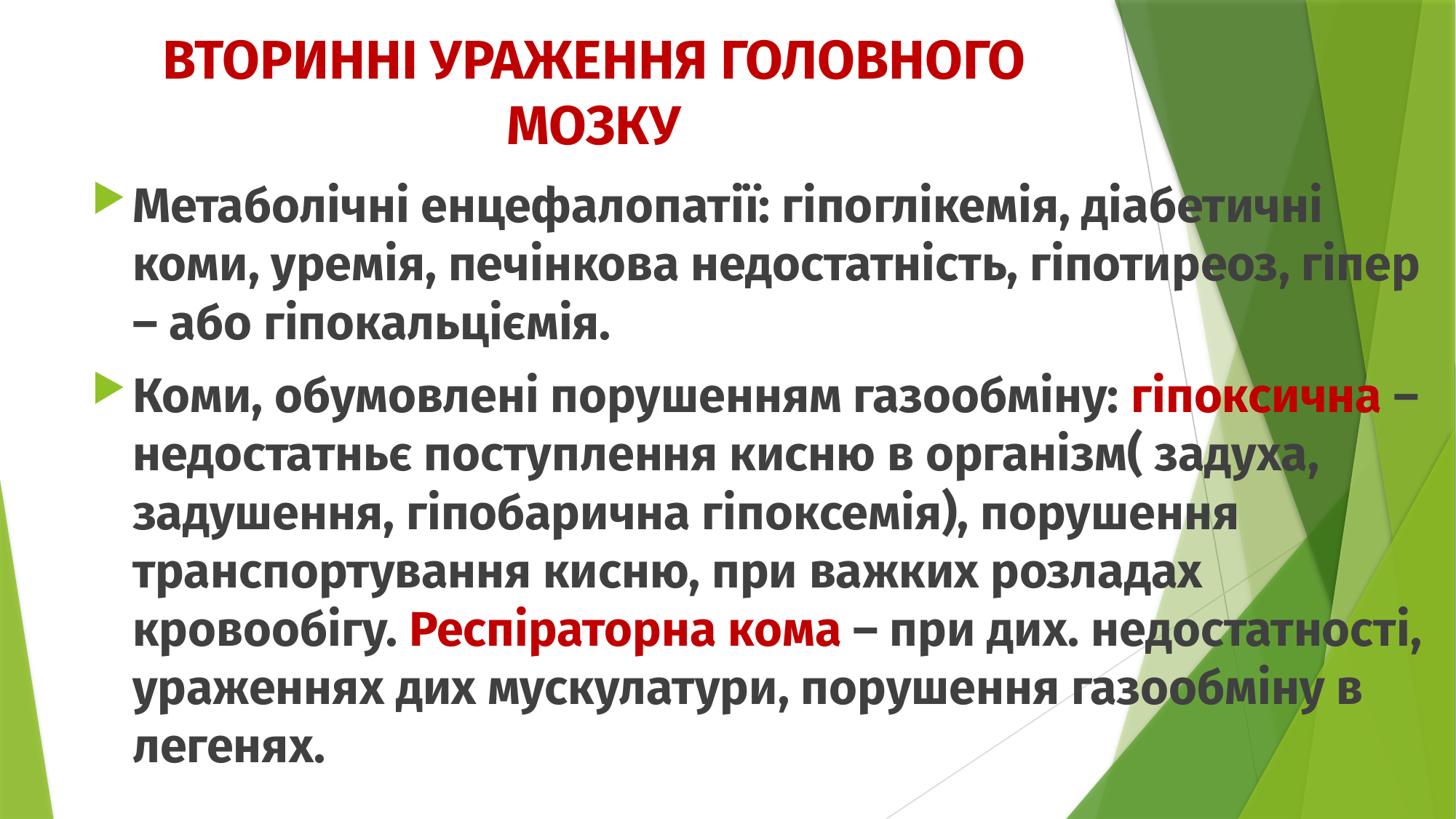

# ВТОРИННІ УРАЖЕННЯ ГОЛОВНОГО МОЗКУ
Метаболічні енцефалопатії: гіпоглікемія, діабетичні коми, уремія, печінкова недостатність, гіпотиреоз, гіпер – або гіпокальціємія.
Коми, обумовлені порушенням газообміну: гіпоксична – недостатньє поступлення кисню в організм( задуха, задушення, гіпобарична гіпоксемія), порушення транспортування кисню, при важких розладах кровообігу. Респіраторна кома – при дих. недостатності, ураженнях дих мускулатури, порушення газообміну в легенях.